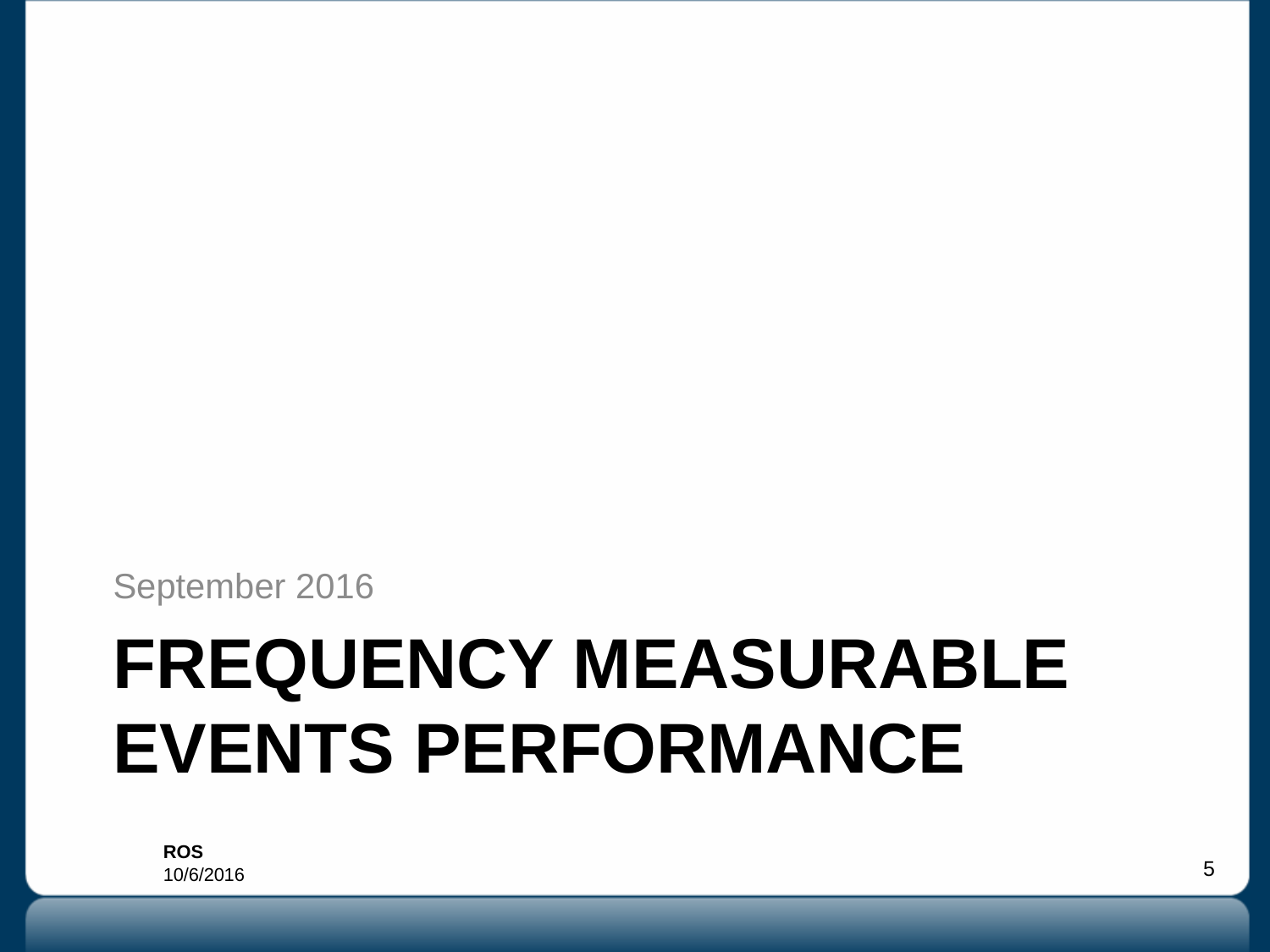

September 2016
# Frequency Measurable Events Performance